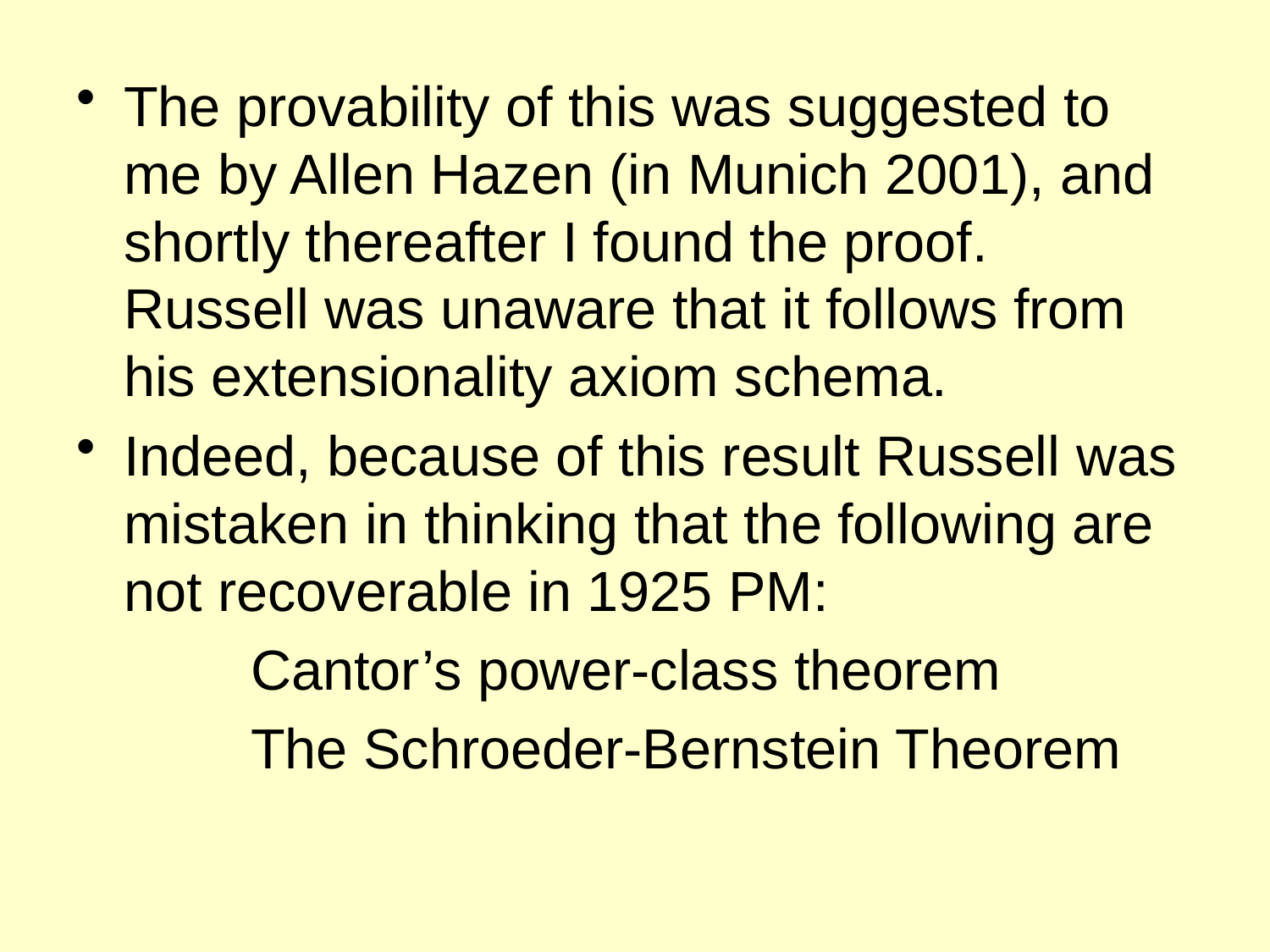

The provability of this was suggested to me by Allen Hazen (in Munich 2001), and shortly thereafter I found the proof.  Russell was unaware that it follows from his extensionality axiom schema.
Indeed, because of this result Russell was mistaken in thinking that the following are not recoverable in 1925 PM:
		Cantor’s power-class theorem
		The Schroeder-Bernstein Theorem